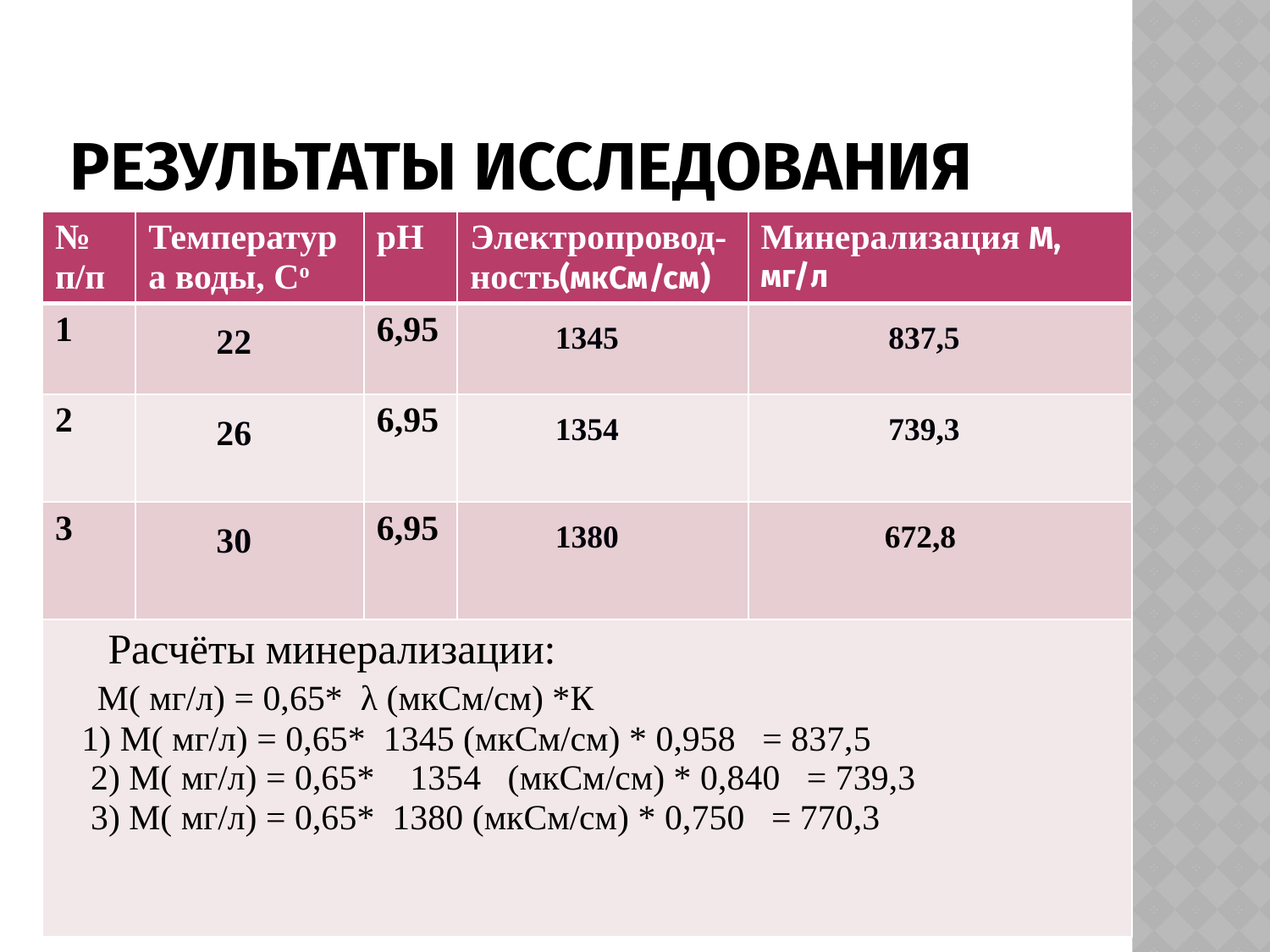

# Результаты исследования
| № п/п | Температура воды, Со | рН | Электропровод-ность(мкСм/см) | Минерализация М, мг/л |
| --- | --- | --- | --- | --- |
| 1 | 22 | 6,95 | 1345 | 837,5 |
| 2 | 26 | 6,95 | 1354 | 739,3 |
| 3 | 30 | 6,95 | 1380 | 672,8 |
| Расчёты минерализации: М( мг/л) = 0,65\*  λ (мкСм/см) \*К 1) М( мг/л) = 0,65\* 1345 (мкСм/см) \* 0,958 = 837,5 2) М( мг/л) = 0,65\* 1354 (мкСм/см) \* 0,840 = 739,3 3) М( мг/л) = 0,65\*  1380 (мкСм/см) \* 0,750 = 770,3 |  |  |  |  |